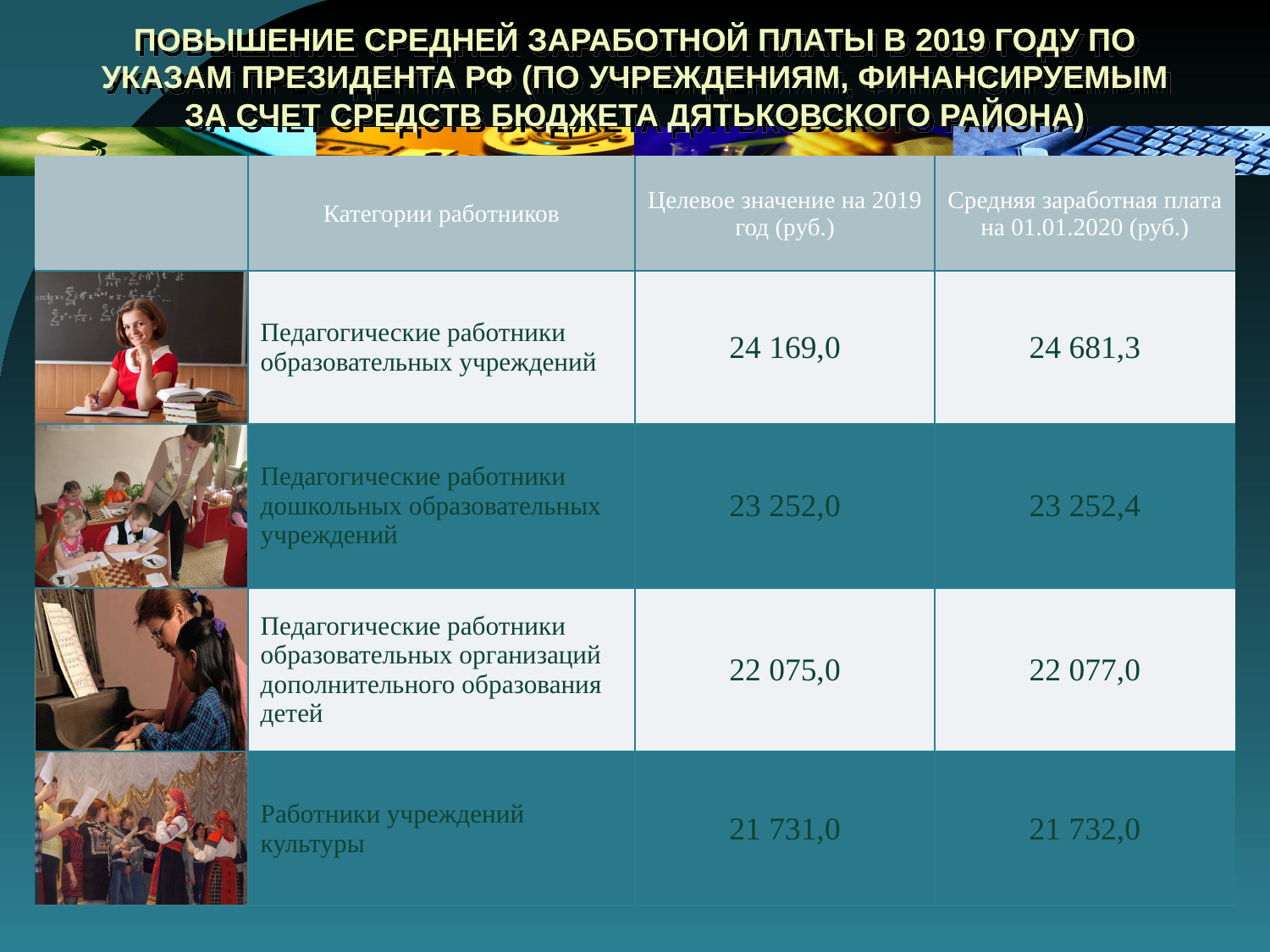

# ПОВЫШЕНИЕ СРЕДНЕЙ ЗАРАБОТНОЙ ПЛАТЫ В 2019 ГОДУ ПО УКАЗАМ ПРЕЗИДЕНТА РФ (ПО УЧРЕЖДЕНИЯМ, ФИНАНСИРУЕМЫМ ЗА СЧЕТ СРЕДСТВ БЮДЖЕТА ДЯТЬКОВСКОГО РАЙОНА)
|  | Категории работников | Целевое значение на 2019 год (руб.) | Средняя заработная плата на 01.01.2020 (руб.) |
| --- | --- | --- | --- |
|  | Педагогические работники образовательных учреждений | 24 169,0 | 24 681,3 |
|  | Педагогические работники дошкольных образовательных учреждений | 23 252,0 | 23 252,4 |
|  | Педагогические работники образовательных организаций дополнительного образования детей | 22 075,0 | 22 077,0 |
|  | Работники учреждений культуры | 21 731,0 | 21 732,0 |